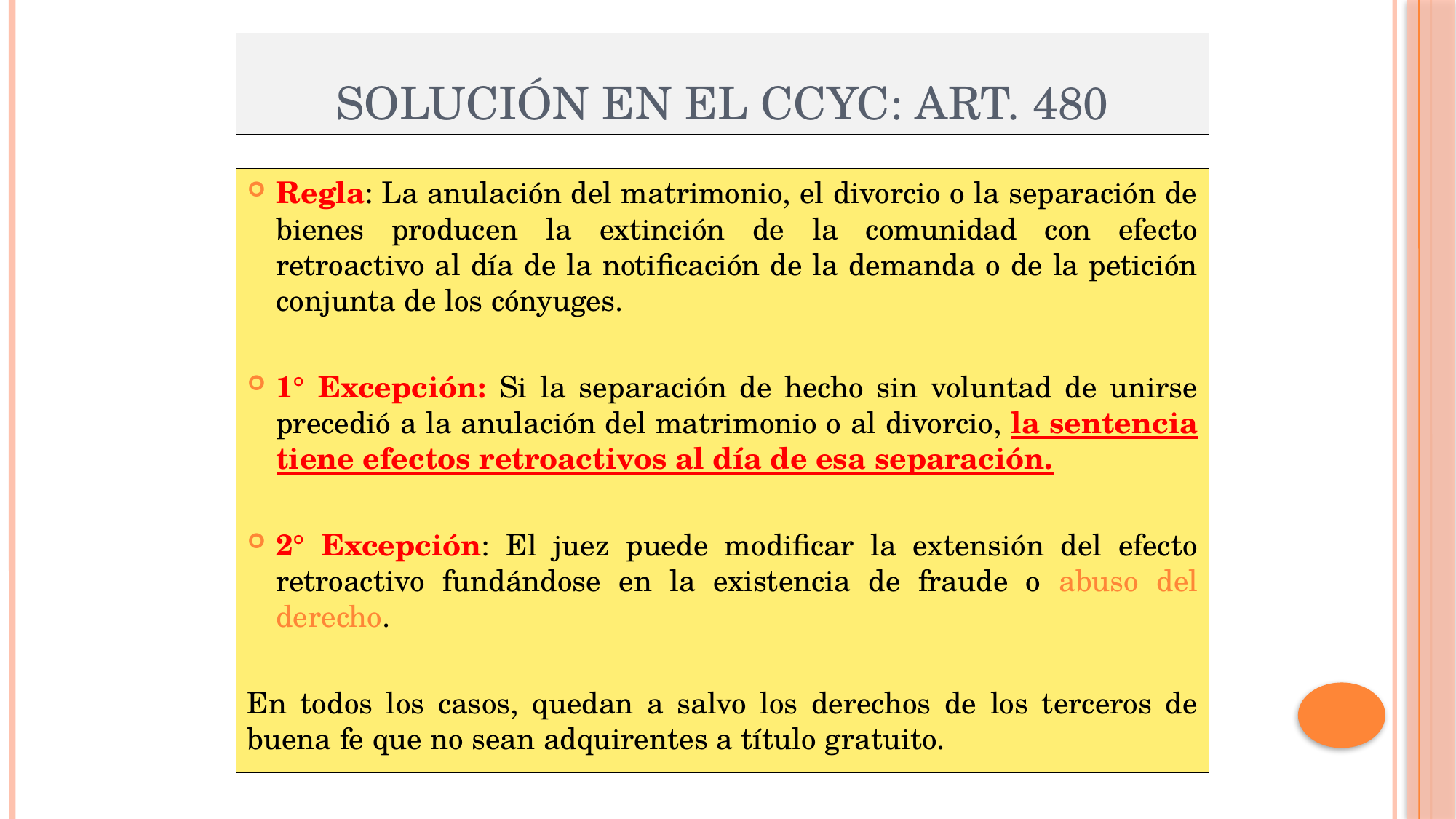

# Solución en el CCyC: art. 480
Regla: La anulación del matrimonio, el divorcio o la separación de bienes producen la extinción de la comunidad con efecto retroactivo al día de la notificación de la demanda o de la petición conjunta de los cónyuges.

1° Excepción: Si la separación de hecho sin voluntad de unirse precedió a la anulación del matrimonio o al divorcio, la sentencia tiene efectos retroactivos al día de esa separación.

2° Excepción: El juez puede modificar la extensión del efecto retroactivo fundándose en la existencia de fraude o abuso del derecho.

En todos los casos, quedan a salvo los derechos de los terceros de buena fe que no sean adquirentes a título gratuito.